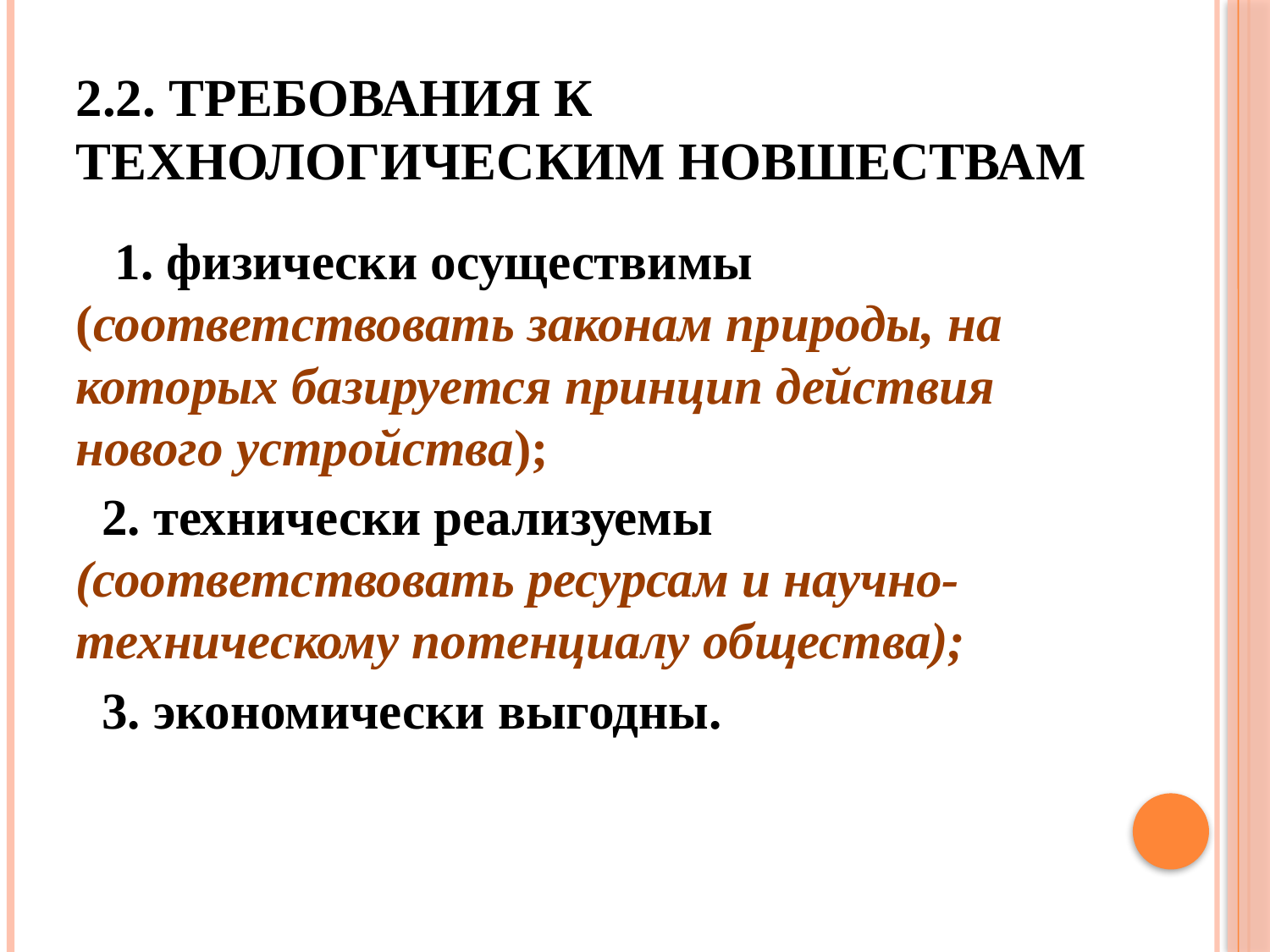

# 2.2. Требования к технологическим новшествам
   1. физически осуществимы (соответствовать законам природы, на которых базируется принцип действия нового устройства);
  2. технически реализуемы (соответствовать ресурсам и научно-техническому потенциалу общества);
  3. экономически выгодны.